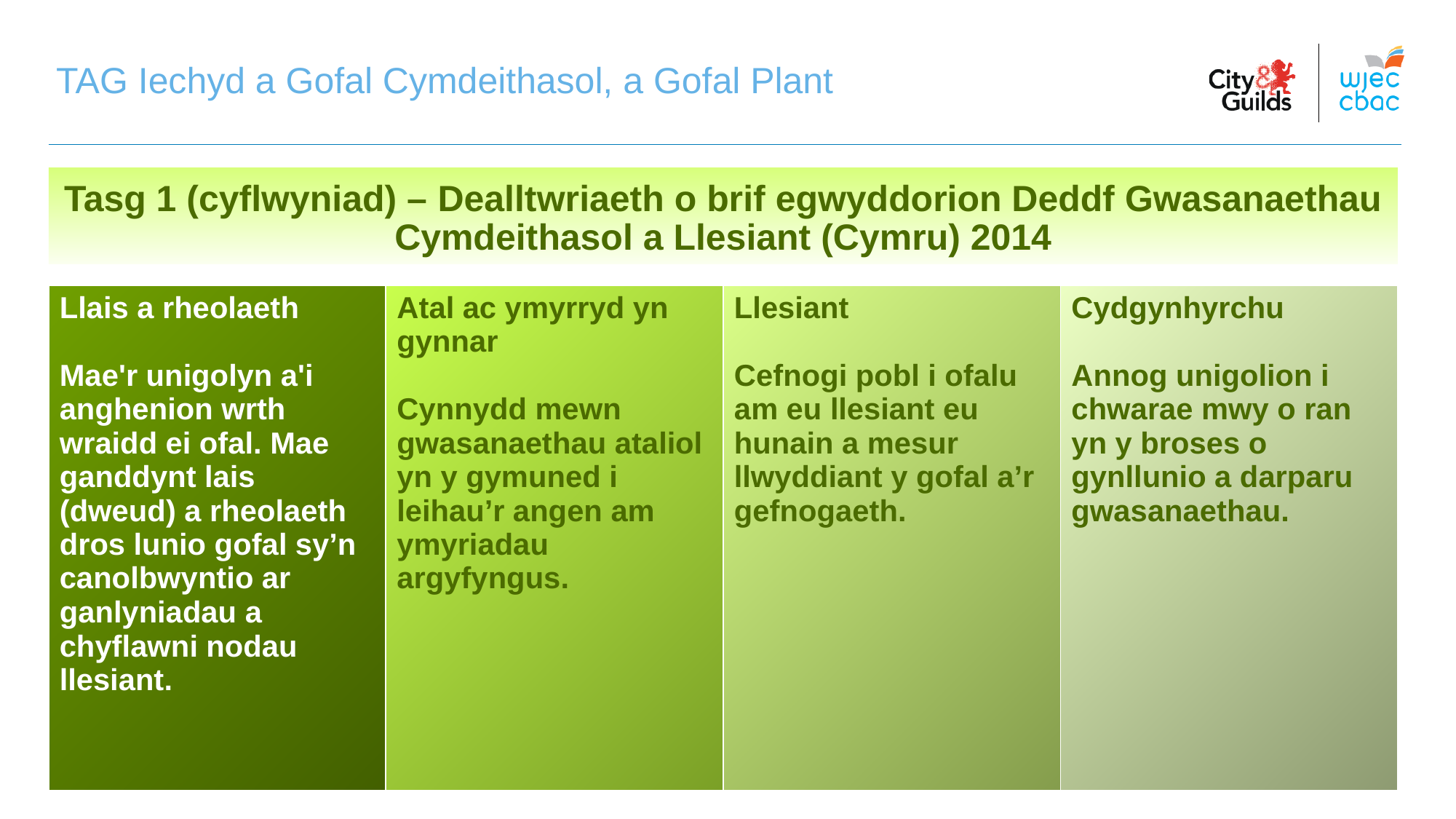

TAG Iechyd a Gofal Cymdeithasol, a Gofal Plant
Tasg 1 (cyflwyniad) – Dealltwriaeth o brif egwyddorion Deddf Gwasanaethau Cymdeithasol a Llesiant (Cymru) 2014
| Llais a rheolaeth Mae'r unigolyn a'i anghenion wrth wraidd ei ofal. Mae ganddynt lais (dweud) a rheolaeth dros lunio gofal sy’n canolbwyntio ar ganlyniadau a chyflawni nodau llesiant. | Atal ac ymyrryd yn gynnar Cynnydd mewn gwasanaethau ataliol yn y gymuned i leihau’r angen am ymyriadau argyfyngus. | Llesiant Cefnogi pobl i ofalu am eu llesiant eu hunain a mesur llwyddiant y gofal a’r gefnogaeth. | Cydgynhyrchu Annog unigolion i chwarae mwy o ran yn y broses o gynllunio a darparu gwasanaethau. |
| --- | --- | --- | --- |